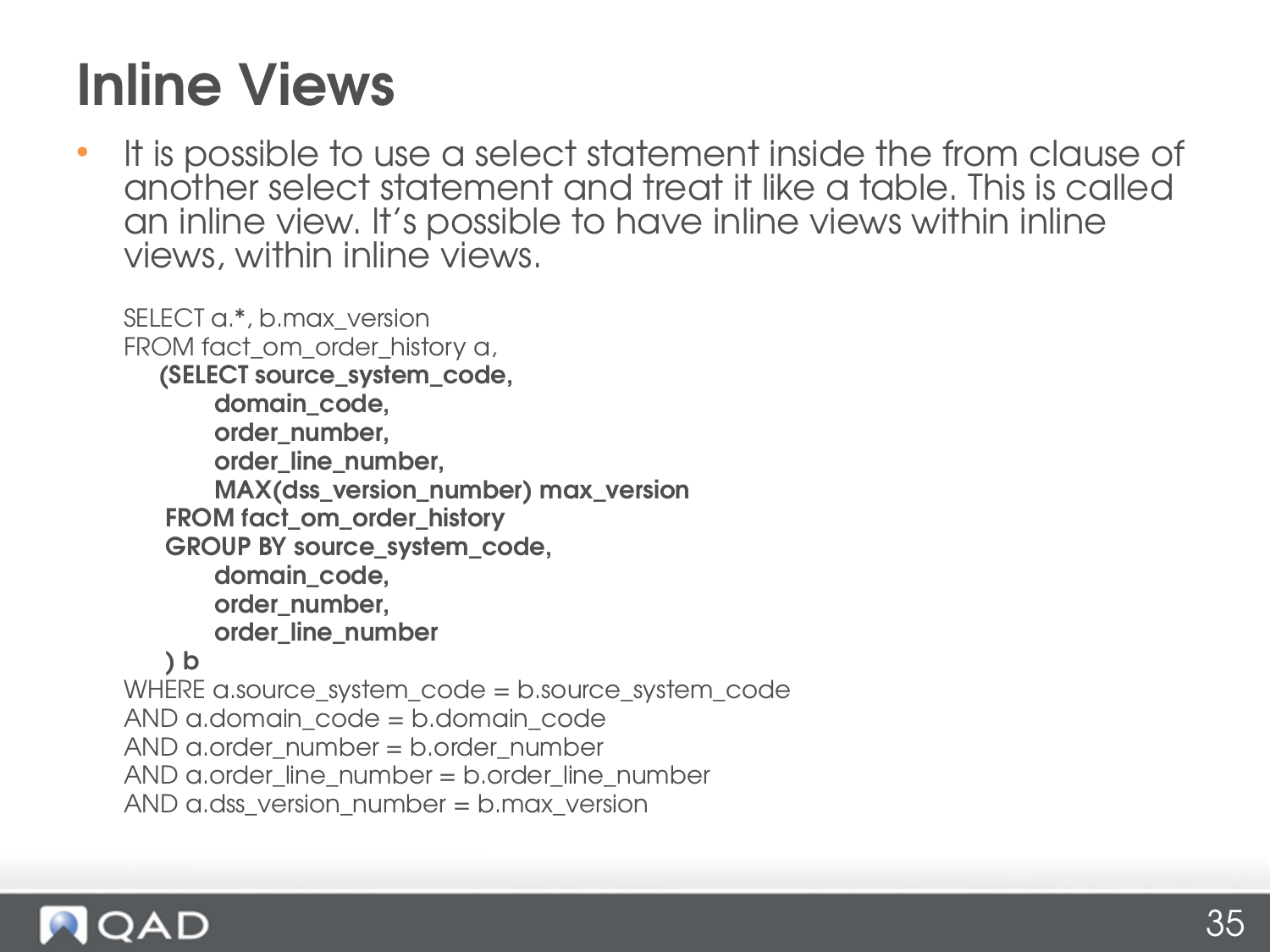

# Inline Views
It is possible to use a select statement inside the from clause of another select statement and treat it like a table. This is called an inline view. It’s possible to have inline views within inline views, within inline views.

	SELECT a.*, b.max_version
	FROM fact_om_order_history a,
	     (SELECT source_system_code,
	             domain_code,
	             order_number,
	             order_line_number,
	             MAX(dss_version_number) max_version
	      FROM fact_om_order_history
	      GROUP BY source_system_code,
	             domain_code,
	             order_number,
	             order_line_number
	      ) b
	WHERE a.source_system_code = b.source_system_code
	AND a.domain_code = b.domain_code
	AND a.order_number = b.order_number
	AND a.order_line_number = b.order_line_number
	AND a.dss_version_number = b.max_version
35